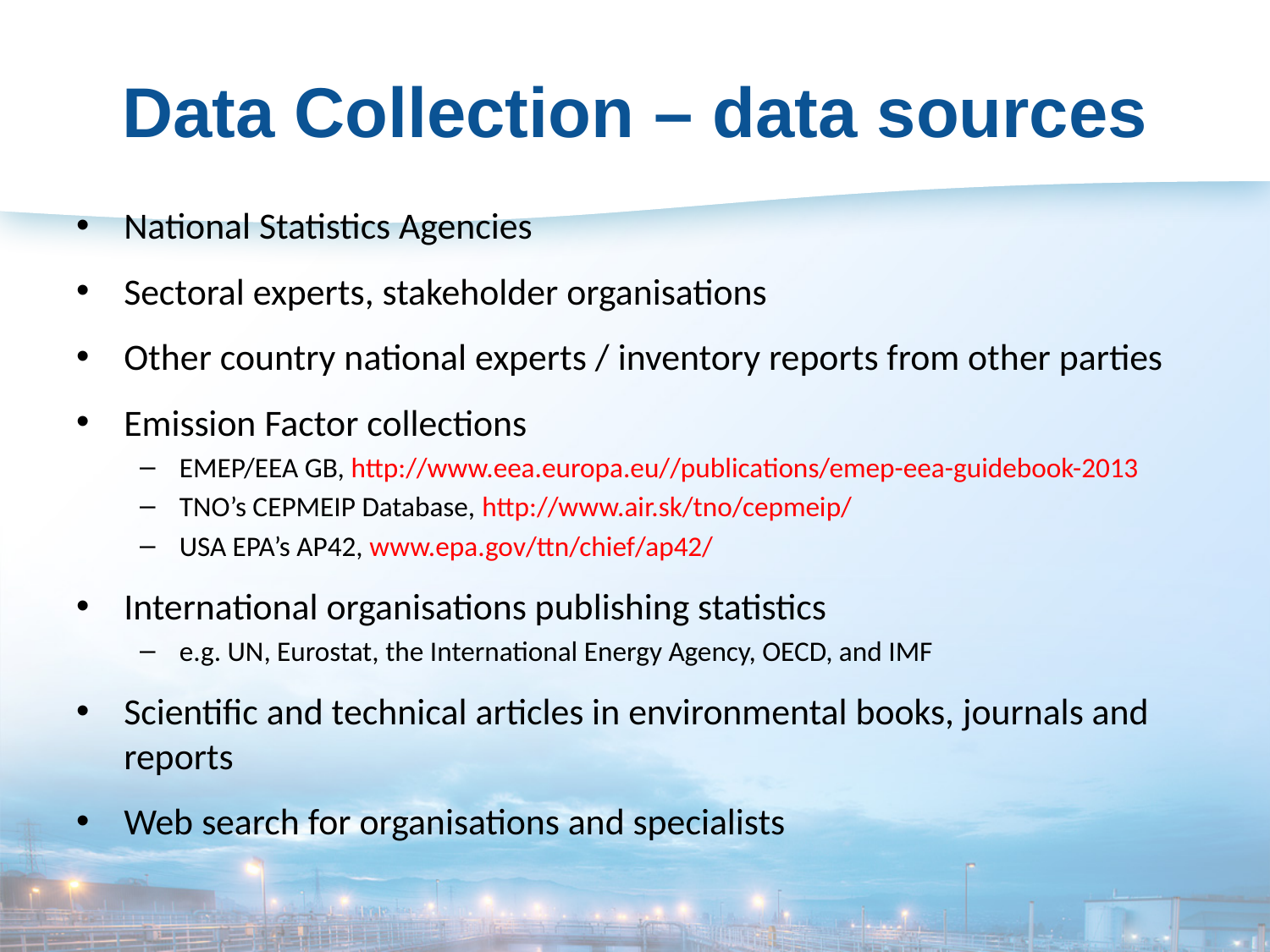

# Data Collection – data sources
National Statistics Agencies
Sectoral experts, stakeholder organisations
Other country national experts / inventory reports from other parties
Emission Factor collections
EMEP/EEA GB, http://www.eea.europa.eu//publications/emep-eea-guidebook-2013
TNO’s CEPMEIP Database, http://www.air.sk/tno/cepmeip/
USA EPA’s AP42, www.epa.gov/ttn/chief/ap42/
International organisations publishing statistics
e.g. UN, Eurostat, the International Energy Agency, OECD, and IMF
Scientific and technical articles in environmental books, journals and reports
Web search for organisations and specialists